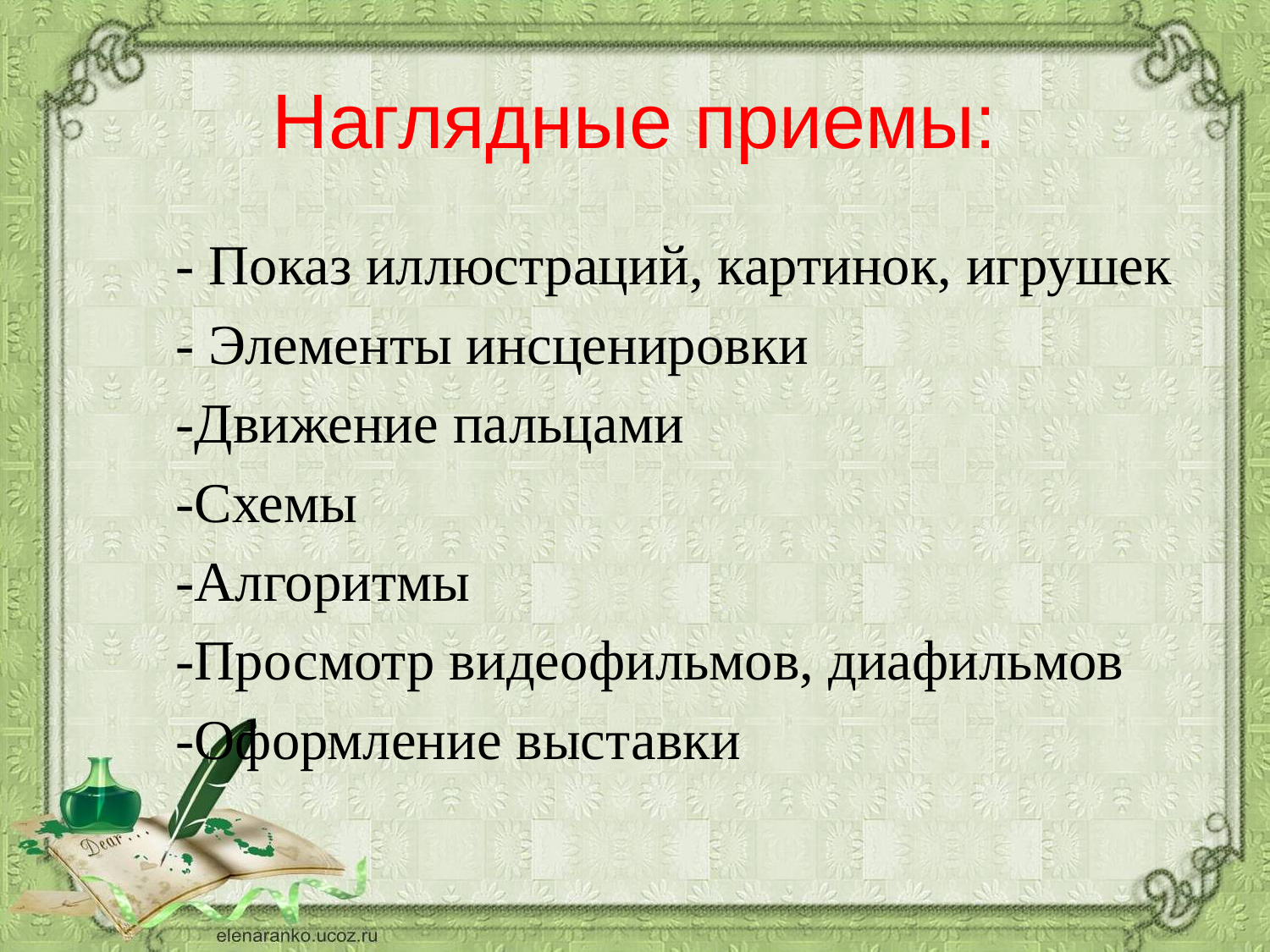

# Наглядные приемы:

 - Показ иллюстраций, картинок, игрушек
 - Элементы инсценировки
 -Движение пальцами
 -Схемы
 -Алгоритмы
 -Просмотр видеофильмов, диафильмов
 -Оформление выставки